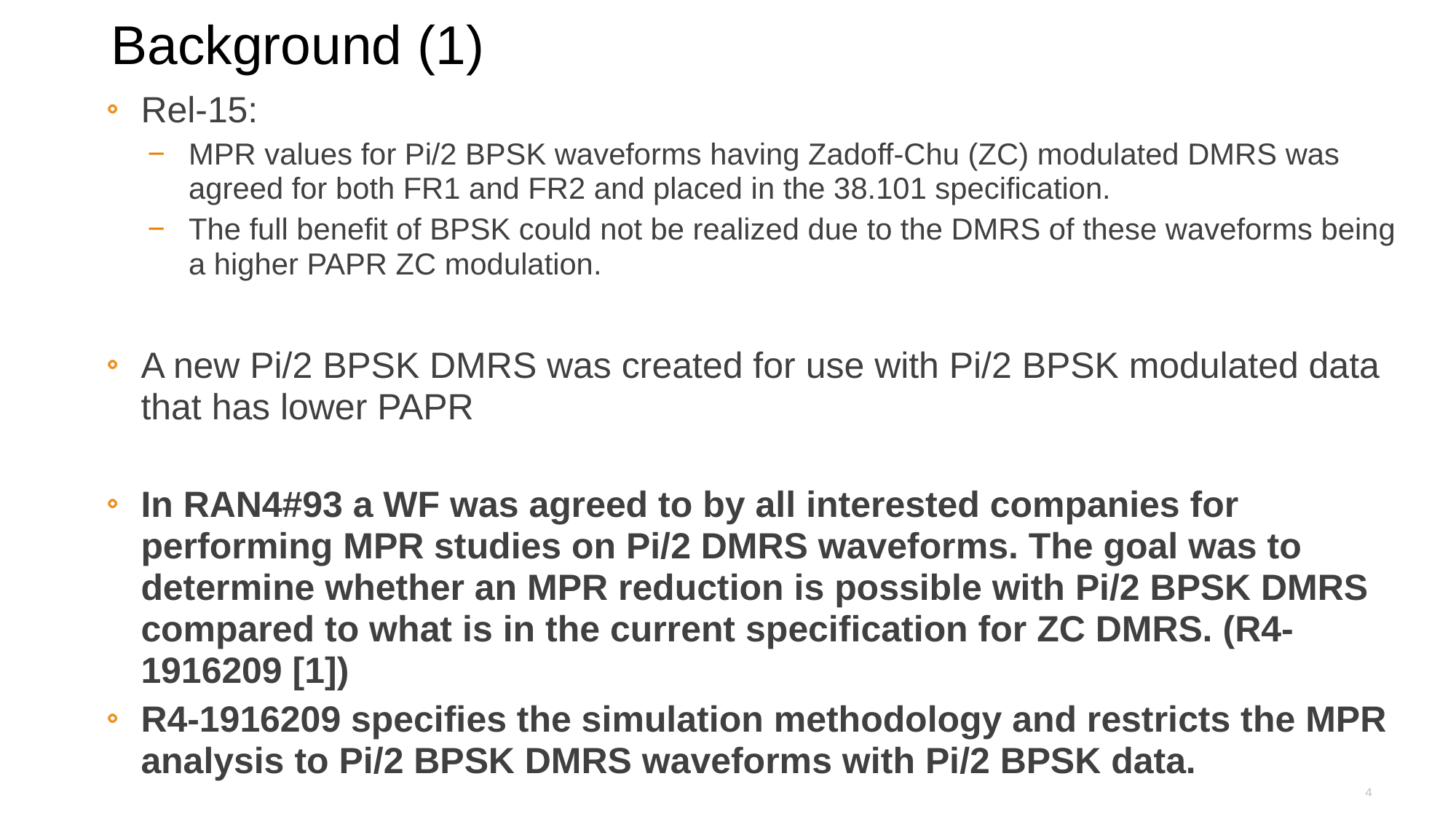

# Background (1)
Rel-15:
MPR values for Pi/2 BPSK waveforms having Zadoff-Chu (ZC) modulated DMRS was agreed for both FR1 and FR2 and placed in the 38.101 specification.
The full benefit of BPSK could not be realized due to the DMRS of these waveforms being a higher PAPR ZC modulation.

A new Pi/2 BPSK DMRS was created for use with Pi/2 BPSK modulated data that has lower PAPR

In RAN4#93 a WF was agreed to by all interested companies for performing MPR studies on Pi/2 DMRS waveforms. The goal was to determine whether an MPR reduction is possible with Pi/2 BPSK DMRS compared to what is in the current specification for ZC DMRS. (R4-1916209 [1])
R4-1916209 specifies the simulation methodology and restricts the MPR analysis to Pi/2 BPSK DMRS waveforms with Pi/2 BPSK data.